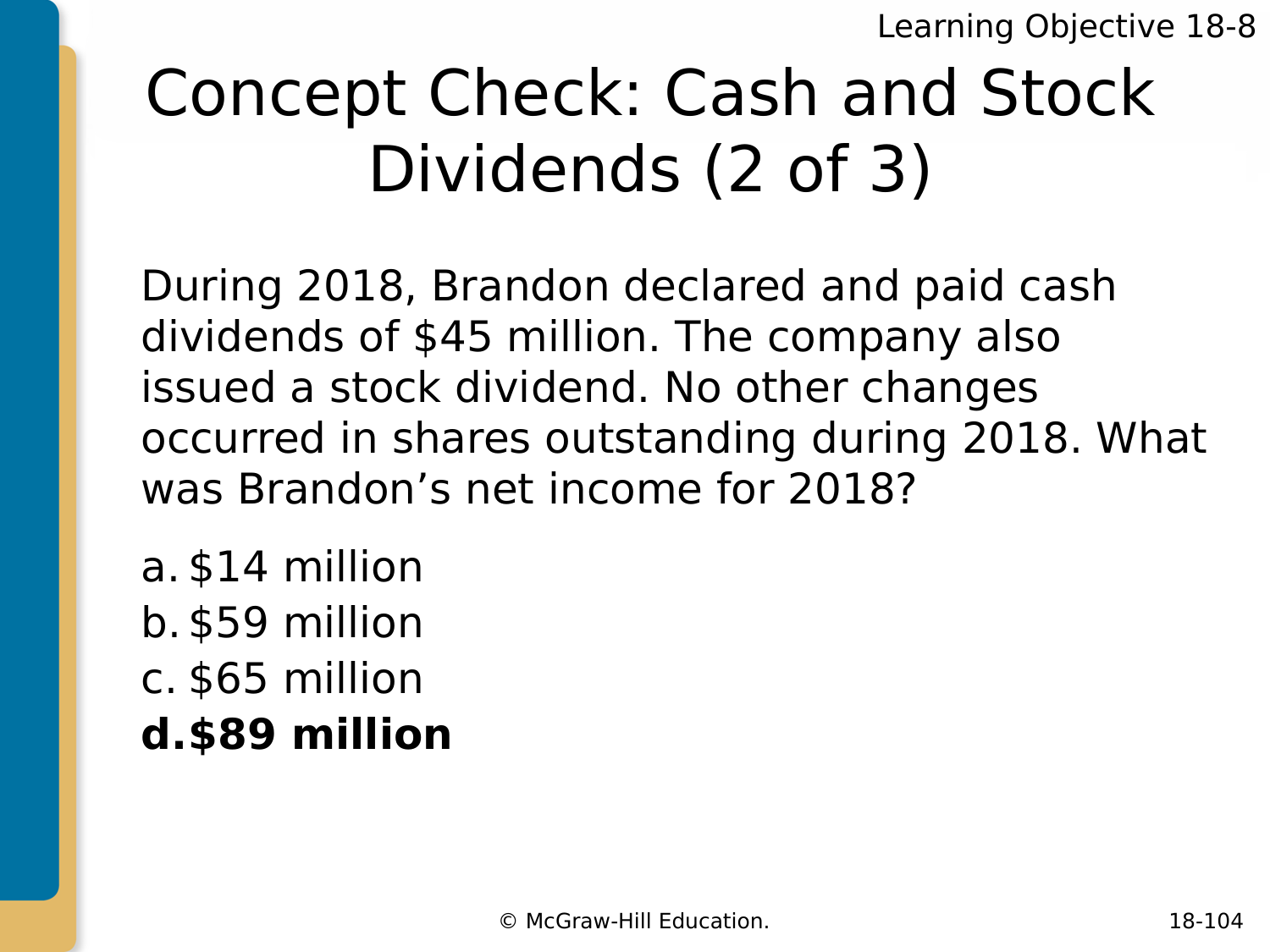

Learning Objective 18-8
# Concept Check: Cash and Stock Dividends (2 of 3)
During 2018, Brandon declared and paid cash dividends of $45 million. The company also issued a stock dividend. No other changes occurred in shares outstanding during 2018. What was Brandon’s net income for 2018?
$14 million
$59 million
$65 million
$89 million